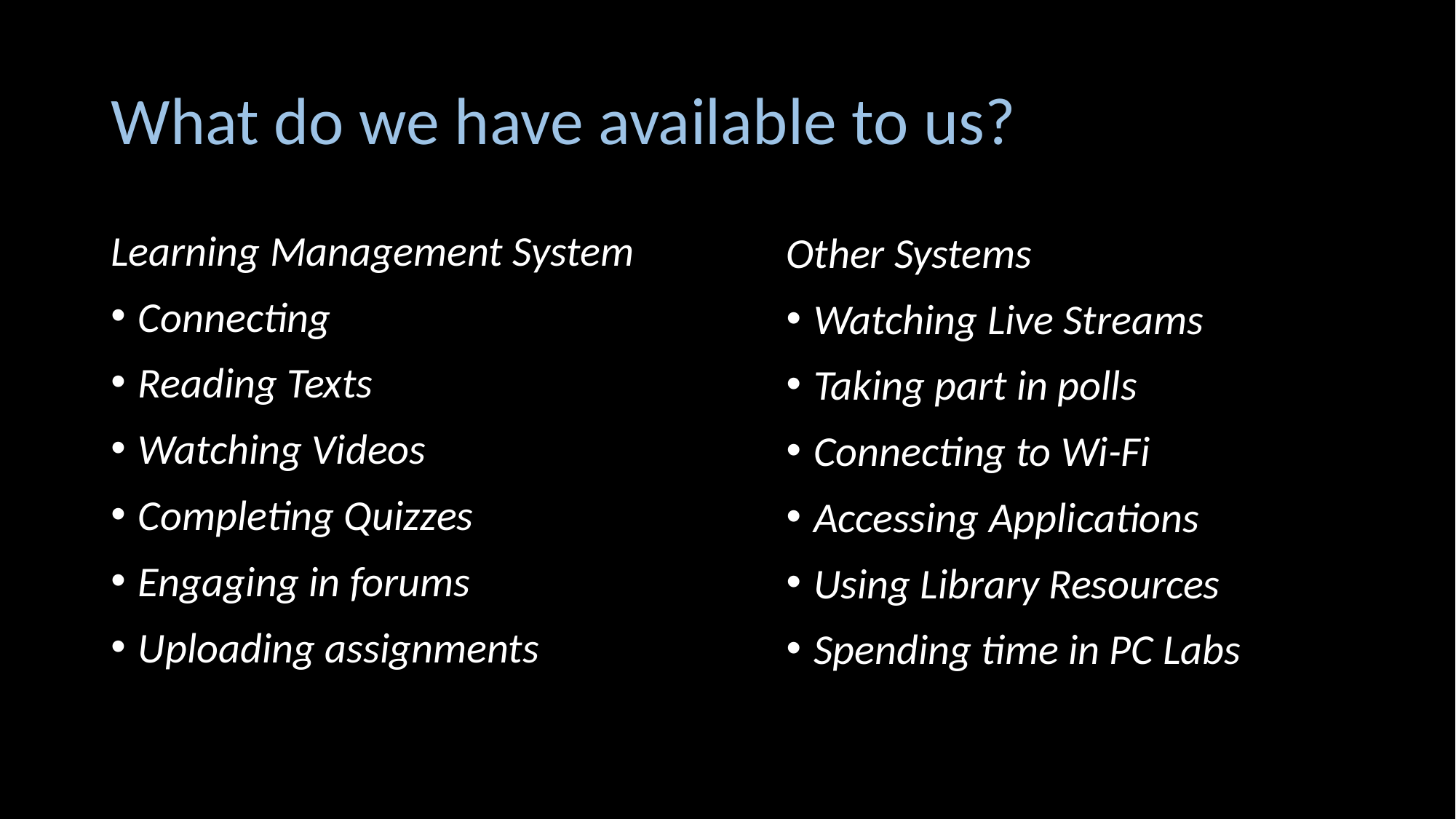

# What do we have available to us?
Learning Management System
Connecting
Reading Texts
Watching Videos
Completing Quizzes
Engaging in forums
Uploading assignments

Other Systems
Watching Live Streams
Taking part in polls
Connecting to Wi-Fi
Accessing Applications
Using Library Resources
Spending time in PC Labs